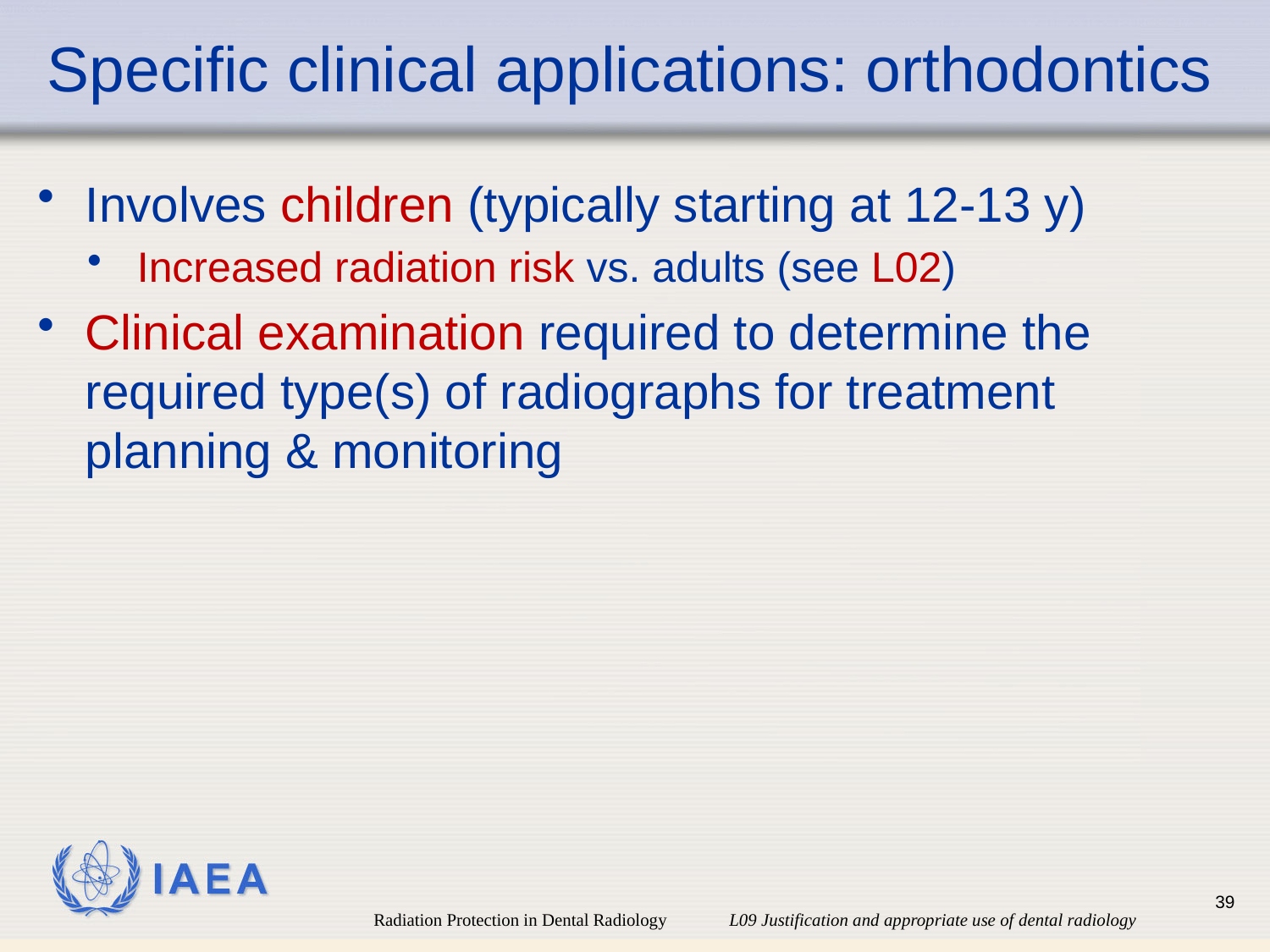

# Specific clinical applications: orthodontics
Involves children (typically starting at 12-13 y)
Increased radiation risk vs. adults (see L02)
Clinical examination required to determine the required type(s) of radiographs for treatment planning & monitoring
39
Radiation Protection in Dental Radiology              L09 Justification and appropriate use of dental radiology